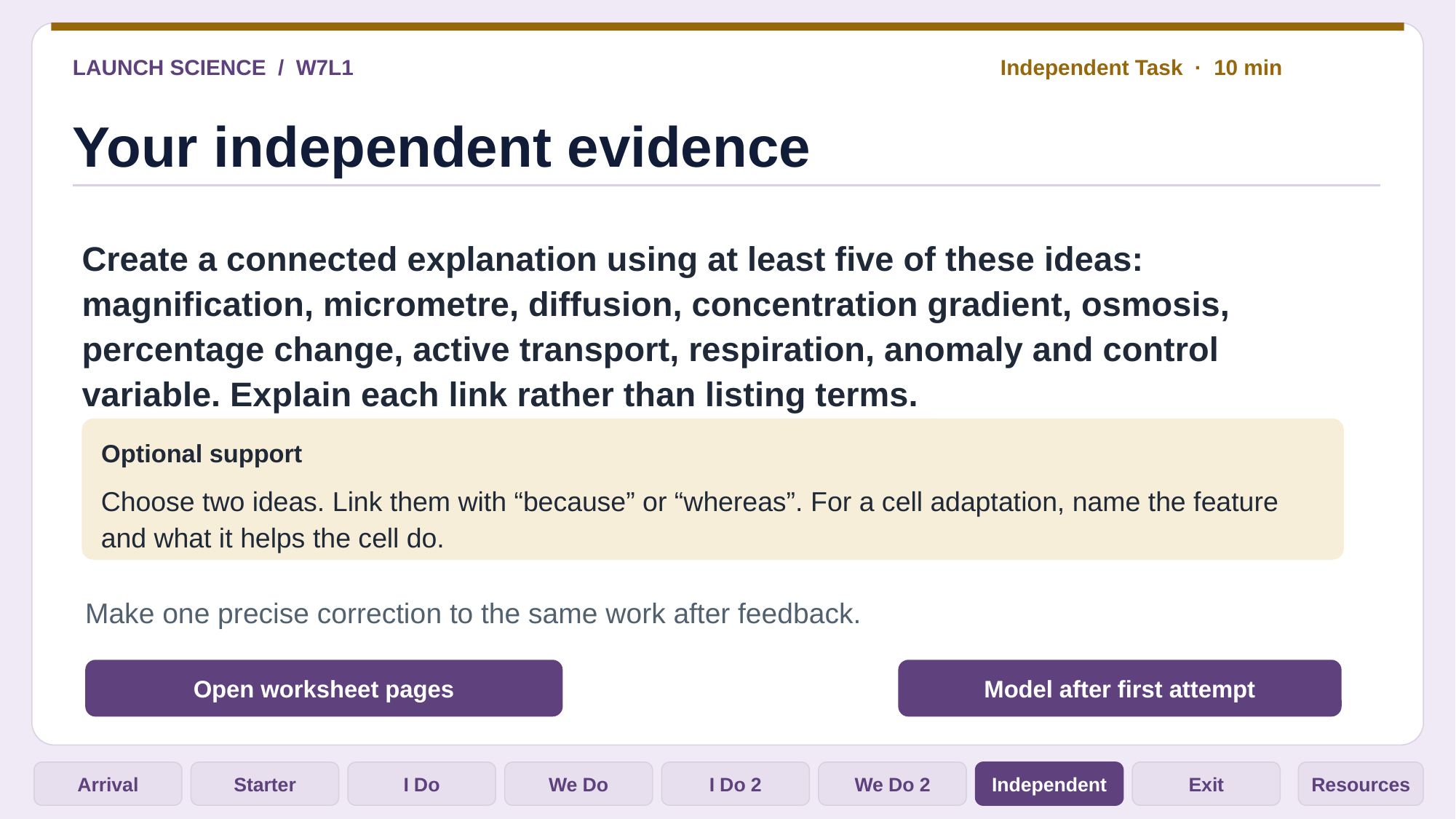

LAUNCH SCIENCE  /  W7L1
Independent Task  ·  10 min
Your independent evidence

Create a connected explanation using at least five of these ideas: magnification, micrometre, diffusion, concentration gradient, osmosis, percentage change, active transport, respiration, anomaly and control variable. Explain each link rather than listing terms.

Optional support
Choose two ideas. Link them with “because” or “whereas”. For a cell adaptation, name the feature and what it helps the cell do.
Make one precise correction to the same work after feedback.
Open worksheet pages
Model after first attempt
Arrival
Starter
I Do
We Do
I Do 2
We Do 2
Independent
Exit
Resources